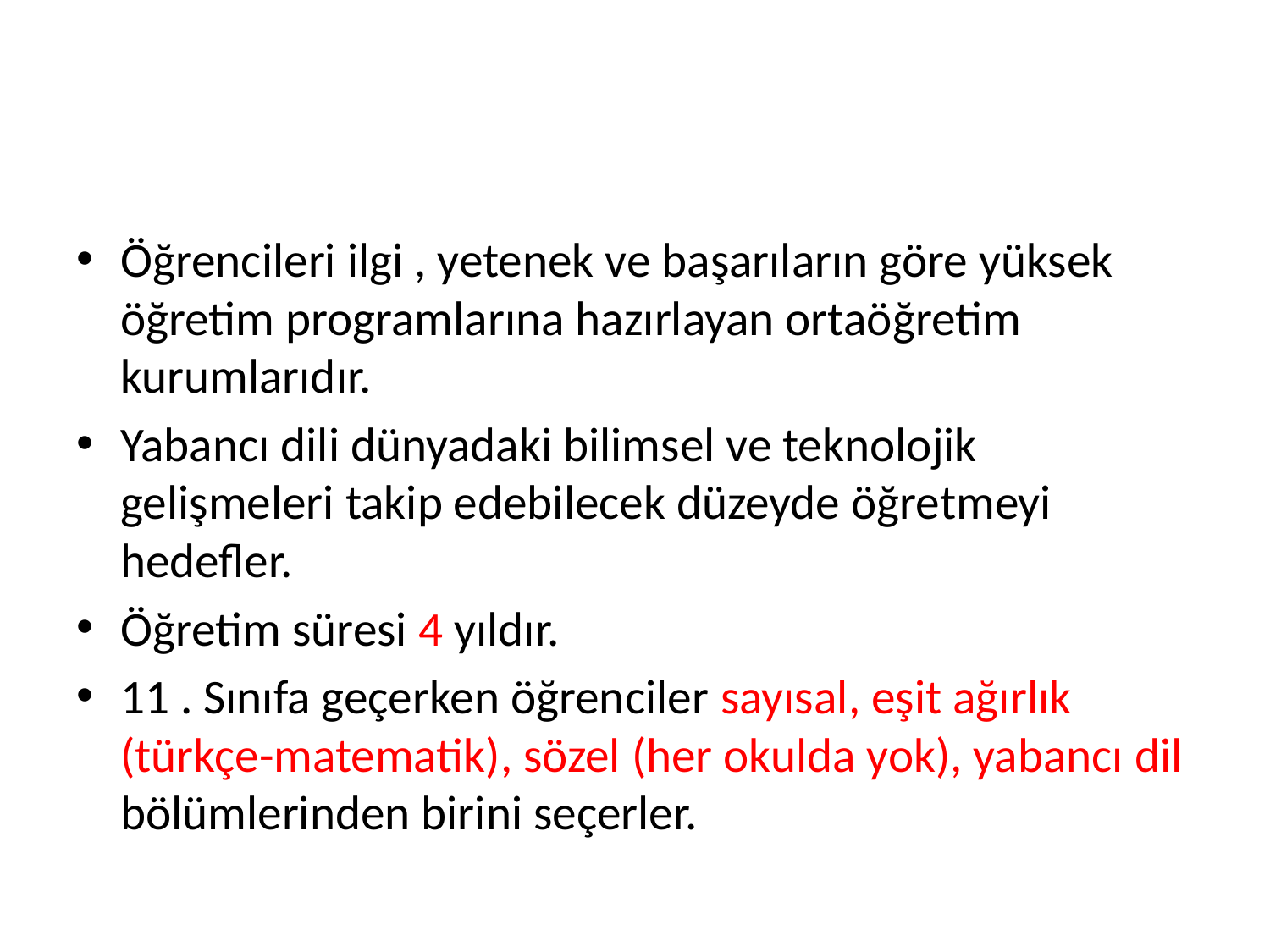

#
Öğrencileri ilgi , yetenek ve başarıların göre yüksek öğretim programlarına hazırlayan ortaöğretim kurumlarıdır.
Yabancı dili dünyadaki bilimsel ve teknolojik gelişmeleri takip edebilecek düzeyde öğretmeyi hedefler.
Öğretim süresi 4 yıldır.
11 . Sınıfa geçerken öğrenciler sayısal, eşit ağırlık (türkçe-matematik), sözel (her okulda yok), yabancı dil bölümlerinden birini seçerler.